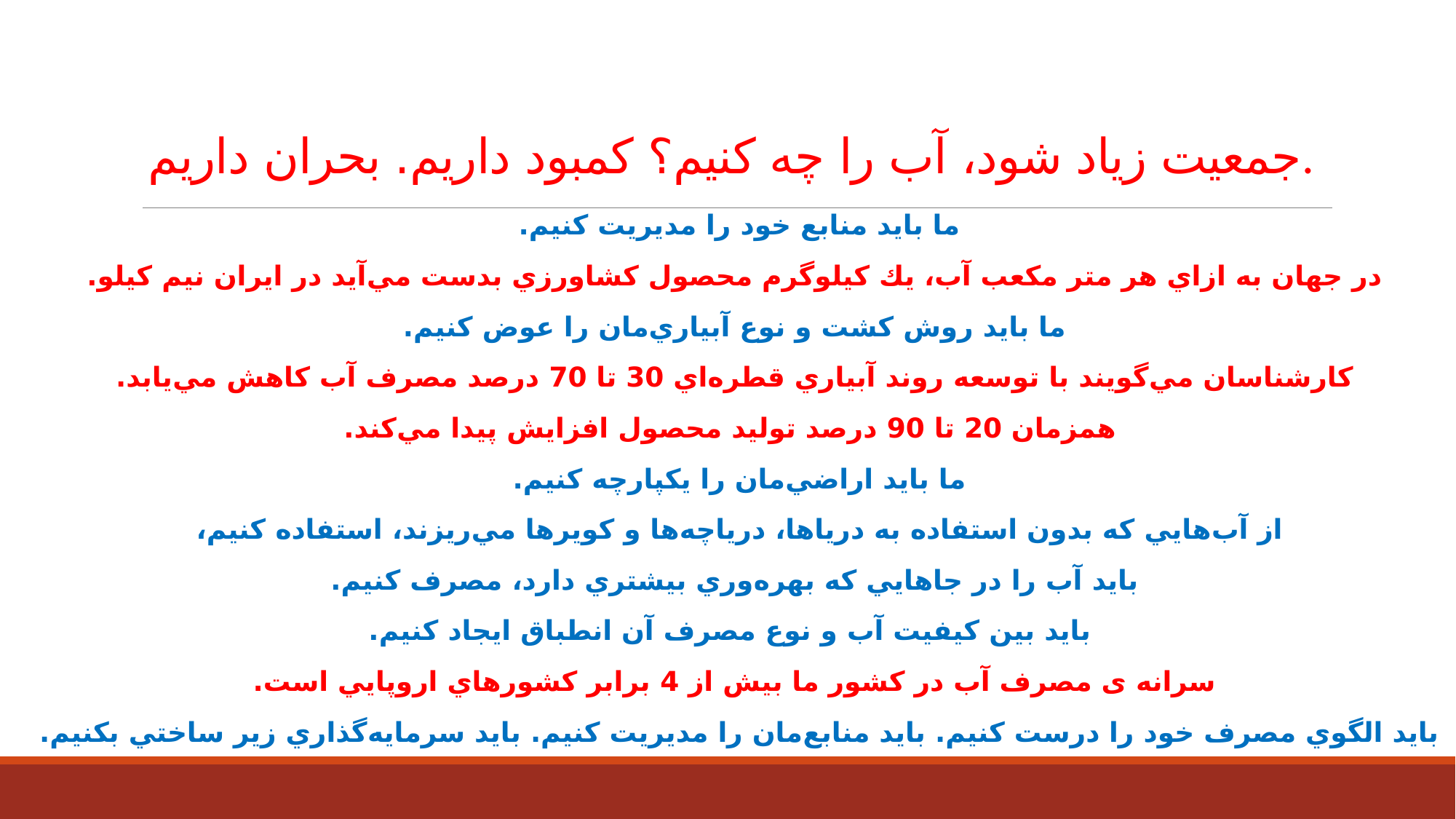

# جمعيت زياد شود،‌ آب را چه كنيم؟ كمبود داريم. بحران داريم.
ما بايد منابع خود را مديريت كنيم.
در جهان به ازاي هر متر مكعب آب، يك كيلوگرم محصول كشاورزي بدست مي‌آيد در ايران نيم كيلو.
 ما بايد روش كشت و نوع آبياري‌مان را عوض كنيم.
كارشناسان مي‌گويند با توسعه روند آبياري قطره‌اي 30 تا 70 درصد مصرف آب كاهش مي‌يابد.
 همزمان 20 تا 90 درصد توليد محصول افزايش پيدا مي‌كند.
ما بايد اراضي‌مان را يكپارچه كنيم.
از آب‌هايي كه بدون استفاده به درياها، درياچه‌ها و كويرها مي‌ريزند، استفاده كنيم،
‌بايد آب را در جاهايي كه بهره‌وري بيشتري دارد، ‌مصرف كنيم.
 بايد بين كيفيت آب و نوع مصرف آن انطباق ايجاد كنيم.
 سرانه ی مصرف آب در كشور ما بيش از 4 برابر كشورهاي اروپايي است.
بايد الگوي مصرف خود را درست كنيم. بايد منابع‌مان را مديريت كنيم. بايد سرمايه‌گذاري زير ساختي بكنيم.